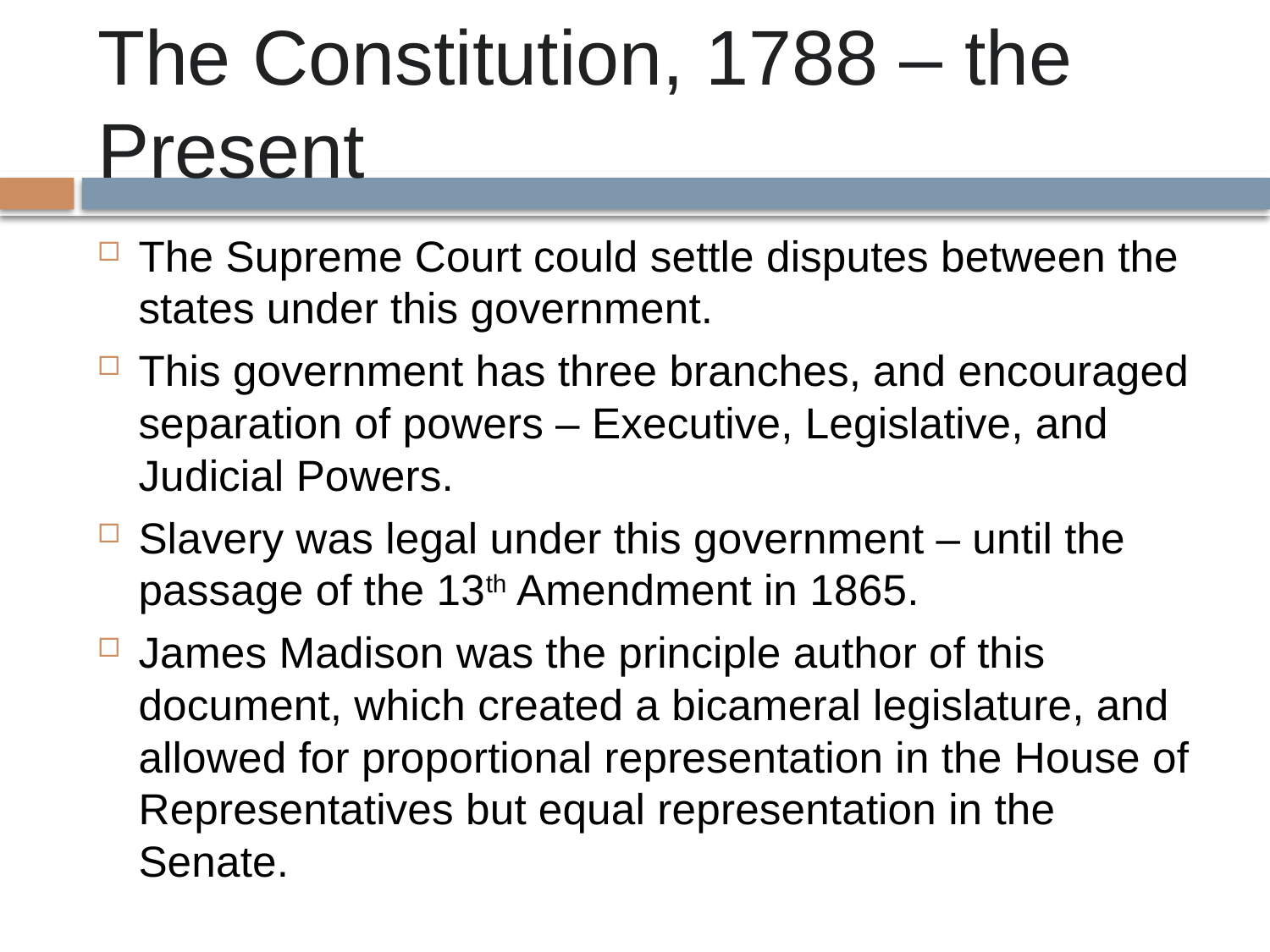

# The Constitution, 1788 – the Present
The Supreme Court could settle disputes between the states under this government.
This government has three branches, and encouraged separation of powers – Executive, Legislative, and Judicial Powers.
Slavery was legal under this government – until the passage of the 13th Amendment in 1865.
James Madison was the principle author of this document, which created a bicameral legislature, and allowed for proportional representation in the House of Representatives but equal representation in the Senate.